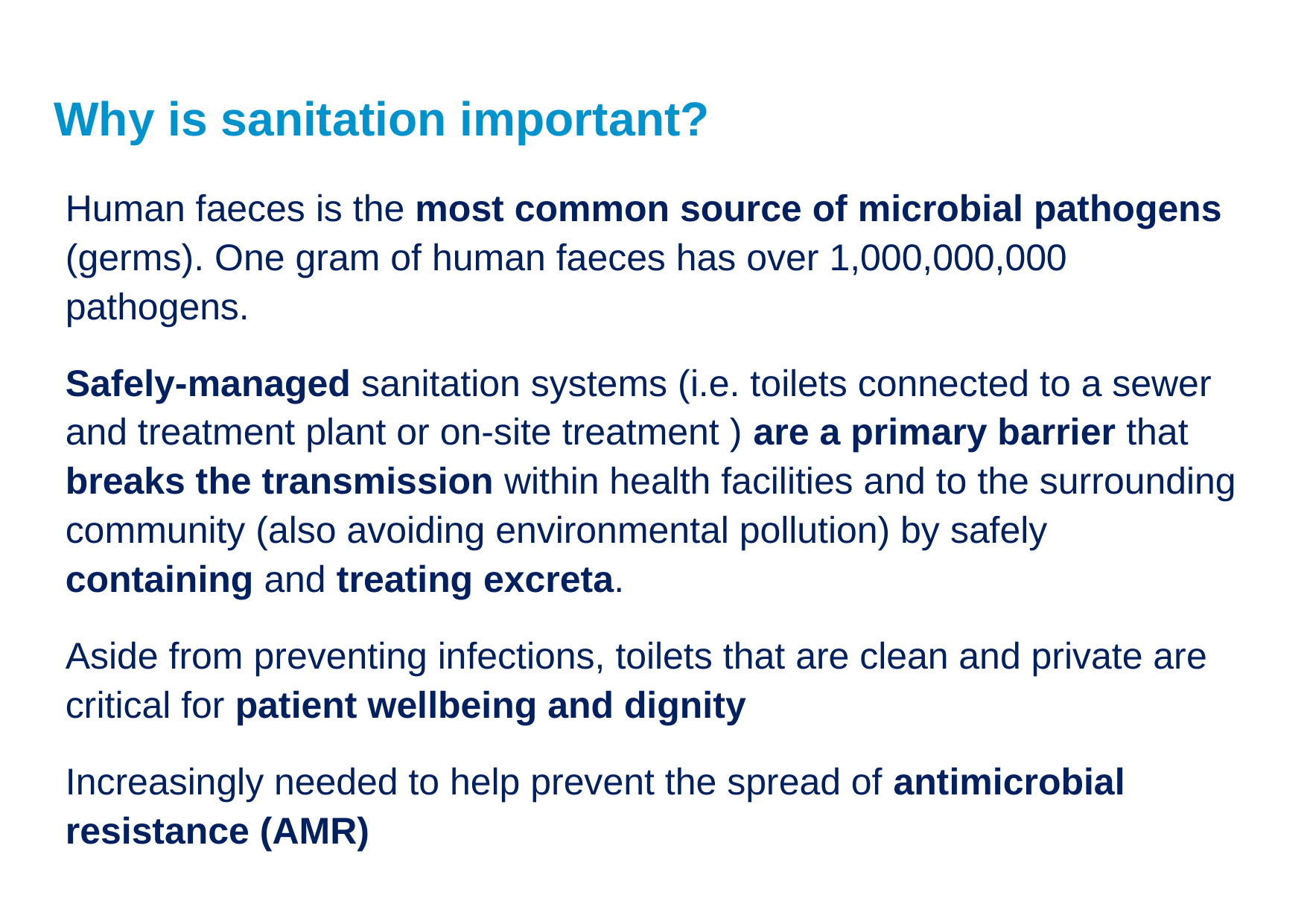

# Why is sanitation important?
Human faeces is the most common source of microbial pathogens (germs). One gram of human faeces has over 1,000,000,000 pathogens.
Safely-managed sanitation systems (i.e. toilets connected to a sewer and treatment plant or on-site treatment ) are a primary barrier that breaks the transmission within health facilities and to the surrounding community (also avoiding environmental pollution) by safely containing and treating excreta.
Aside from preventing infections, toilets that are clean and private are critical for patient wellbeing and dignity
Increasingly needed to help prevent the spread of antimicrobial resistance (AMR)